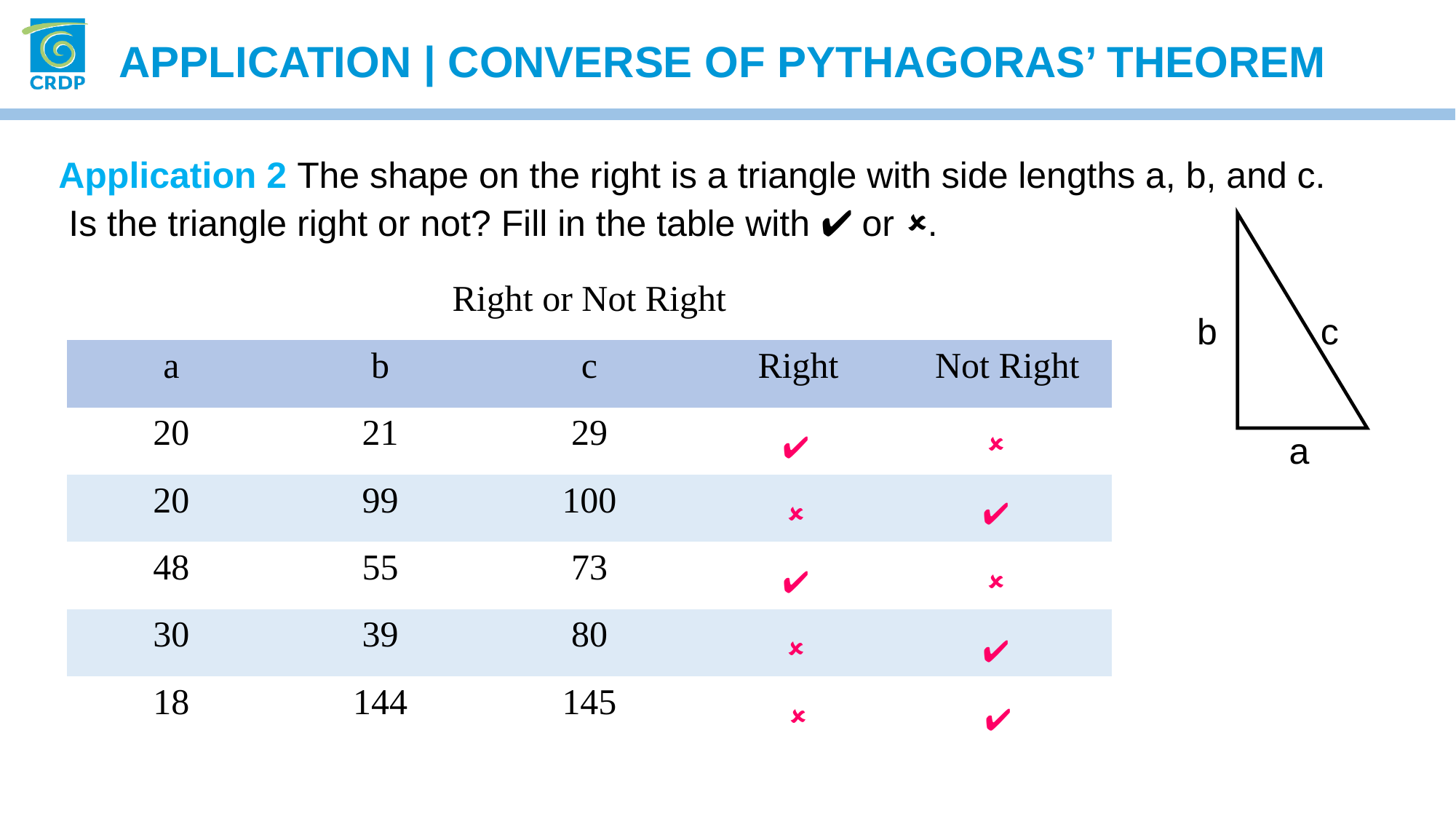

Application | converse of Pythagoras’ theorem
Application 2 The shape on the right is a triangle with side lengths a, b, and c.
 Is the triangle right or not? Fill in the table with ✔ or 🗶.

b
c
a
| Right or Not Right |  |  |  |  |
| --- | --- | --- | --- | --- |
| a | b | c | Right | Not Right |
| 20 | 21 | 29 |  |  |
| 20 | 99 | 100 |  |  |
| 48 | 55 | 73 |  |  |
| 30 | 39 | 80 |  |  |
| 18 | 144 | 145 |  |  |
🗶
✔
✔
🗶
✔
🗶

🗶
✔
🗶
✔